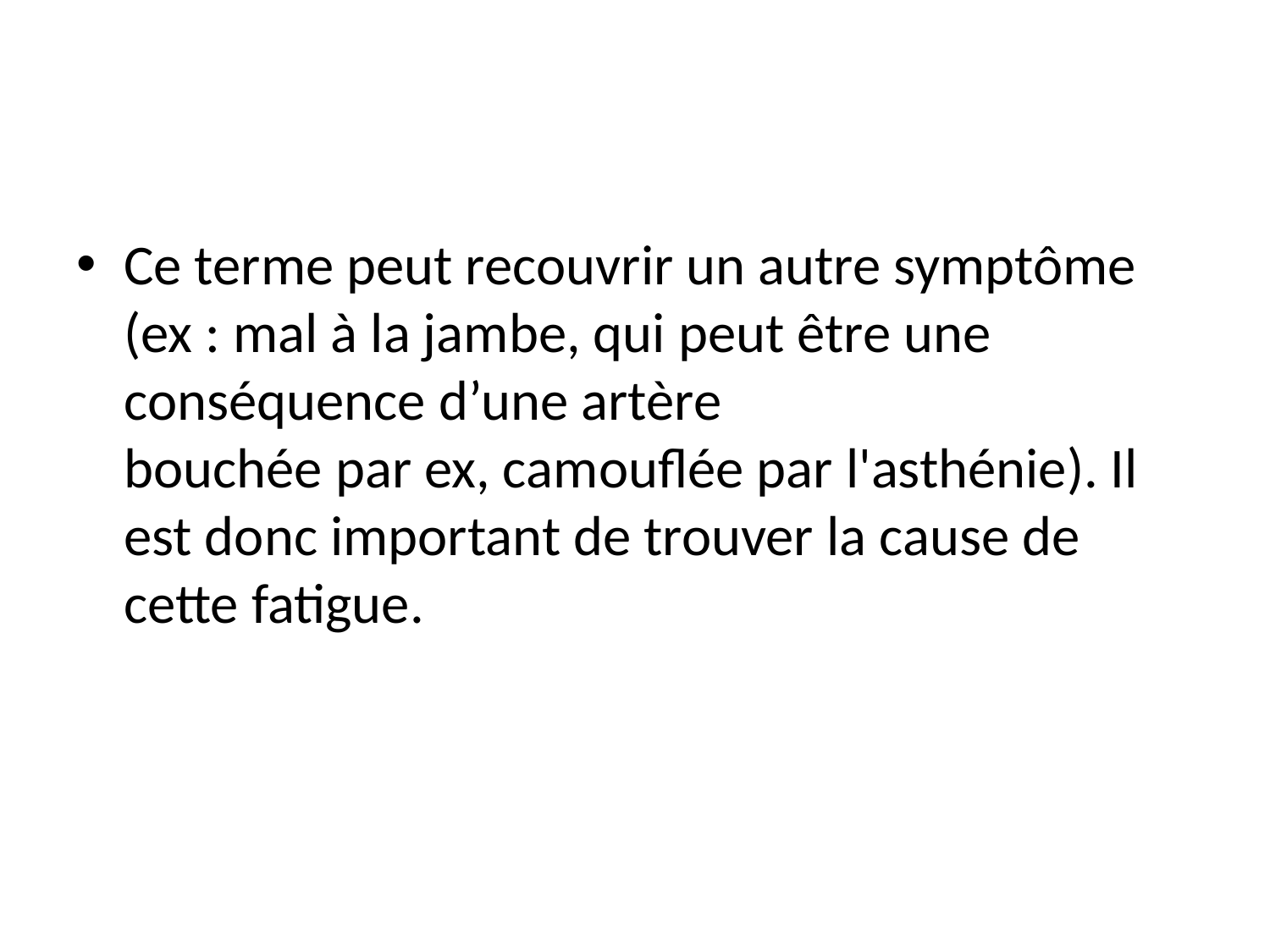

#
Ce terme peut recouvrir un autre symptôme (ex : mal à la jambe, qui peut être une conséquence d’une artère
bouchée par ex, camouflée par l'asthénie). Il est donc important de trouver la cause de cette fatigue.